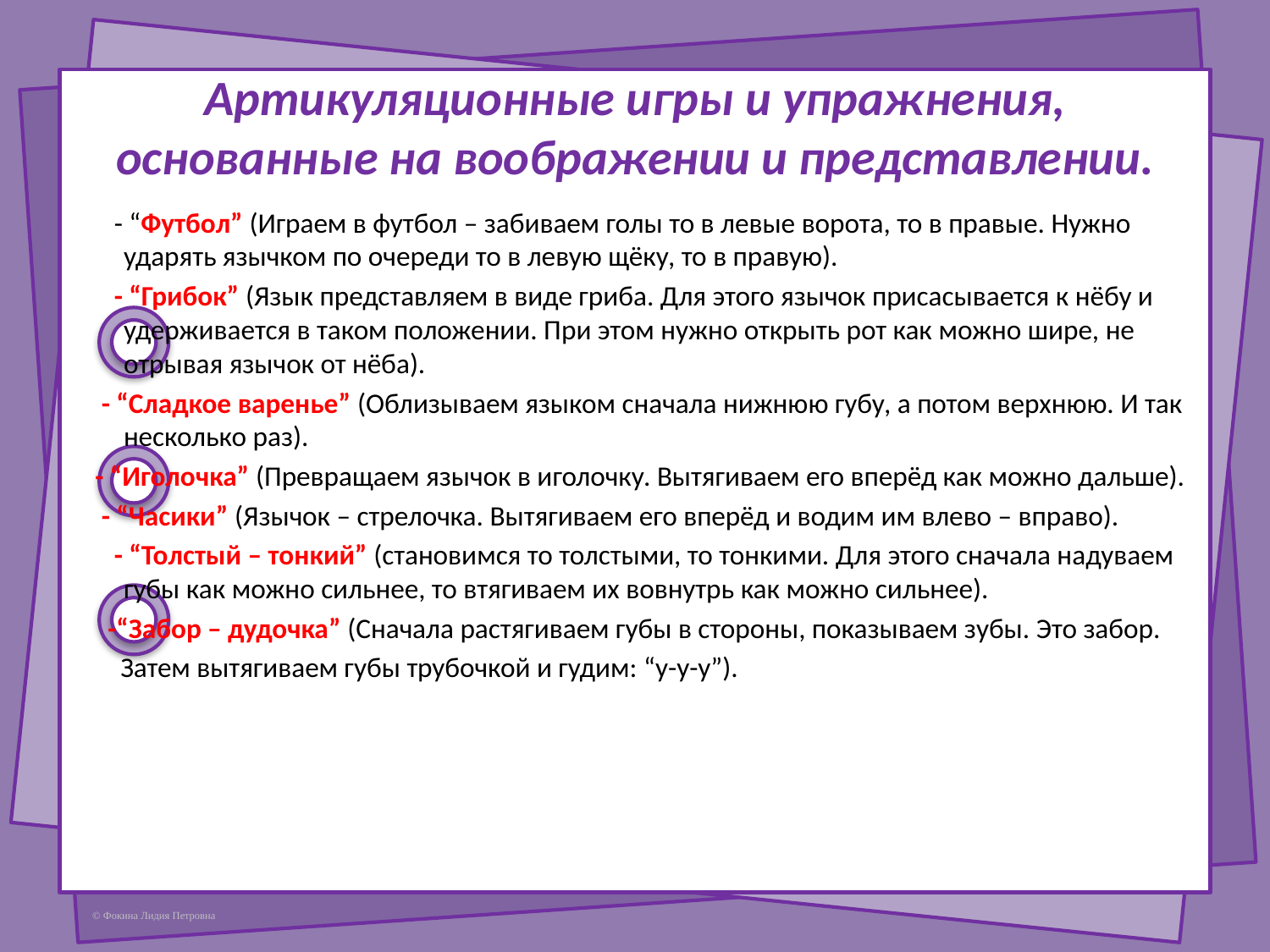

# Артикуляционные игры и упражнения, основанные на воображении и представлении.
      - “Футбол” (Играем в футбол – забиваем голы то в левые ворота, то в правые. Нужно ударять язычком по очереди то в левую щёку, то в правую).
      - “Грибок” (Язык представляем в виде гриба. Для этого язычок присасывается к нёбу и удерживается в таком положении. При этом нужно открыть рот как можно шире, не отрывая язычок от нёба).
    - “Сладкое варенье” (Облизываем языком сначала нижнюю губу, а потом верхнюю. И так несколько раз).
   - “Иголочка” (Превращаем язычок в иголочку. Вытягиваем его вперёд как можно дальше).
    - “Часики” (Язычок – стрелочка. Вытягиваем его вперёд и водим им влево – вправо).
      - “Толстый – тонкий” (становимся то толстыми, то тонкими. Для этого сначала надуваем губы как можно сильнее, то втягиваем их вовнутрь как можно сильнее).
     -“Забор – дудочка” (Сначала растягиваем губы в стороны, показываем зубы. Это забор.
       Затем вытягиваем губы трубочкой и гудим: “у-у-у”).